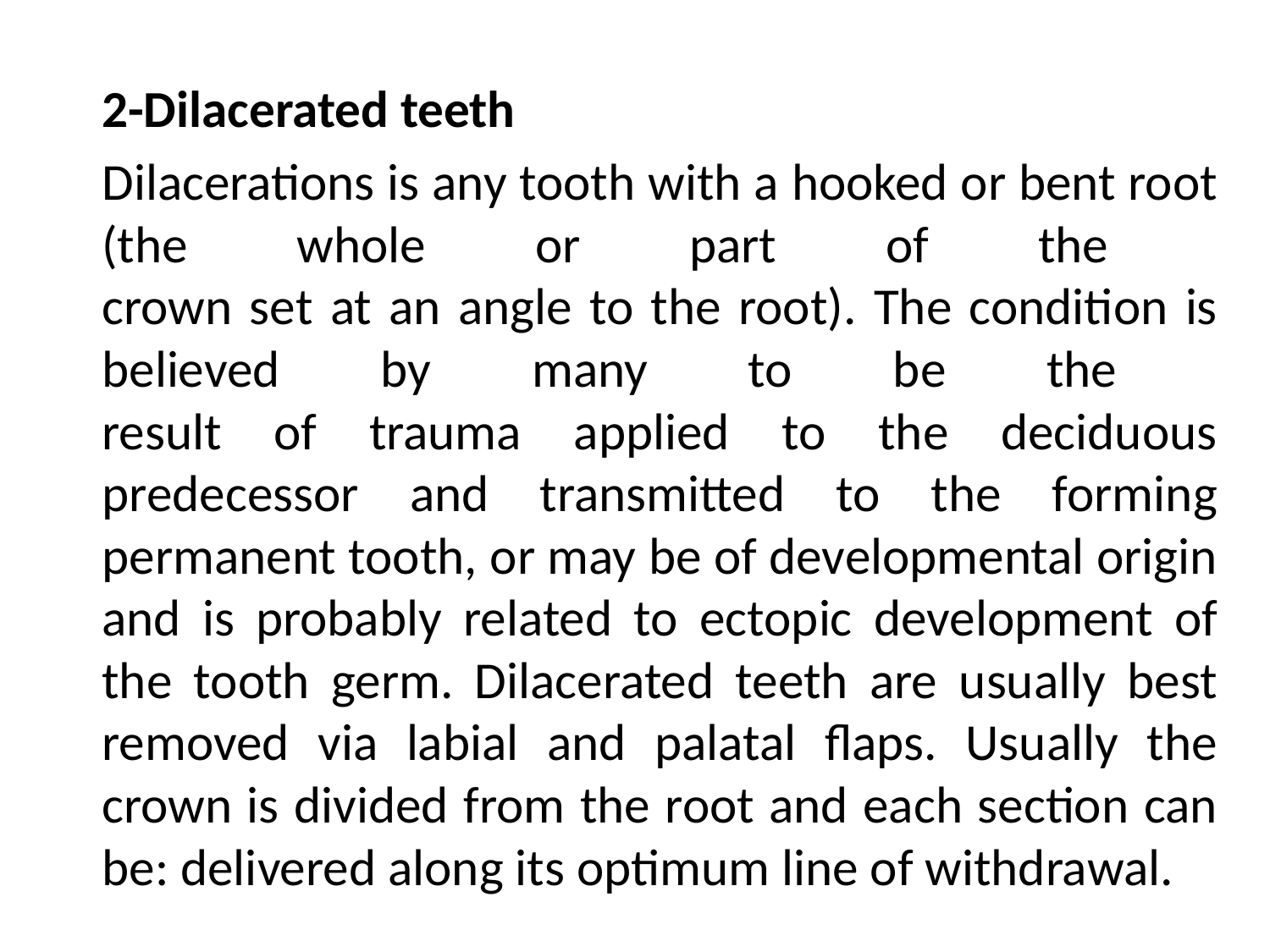

2-Dilacerated teeth
Dilacerations is any tooth with a hooked or bent root (the whole or part of the
crown set at an angle to the root). The condition is believed by many to be the
result of trauma applied to the deciduous predecessor and transmitted to the forming permanent tooth, or may be of developmental origin and is probably related to ectopic development of the tooth germ. Dilacerated teeth are usually best removed via labial and palatal flaps. Usually the crown is divided from the root and each section can be: delivered along its optimum line of withdrawal.